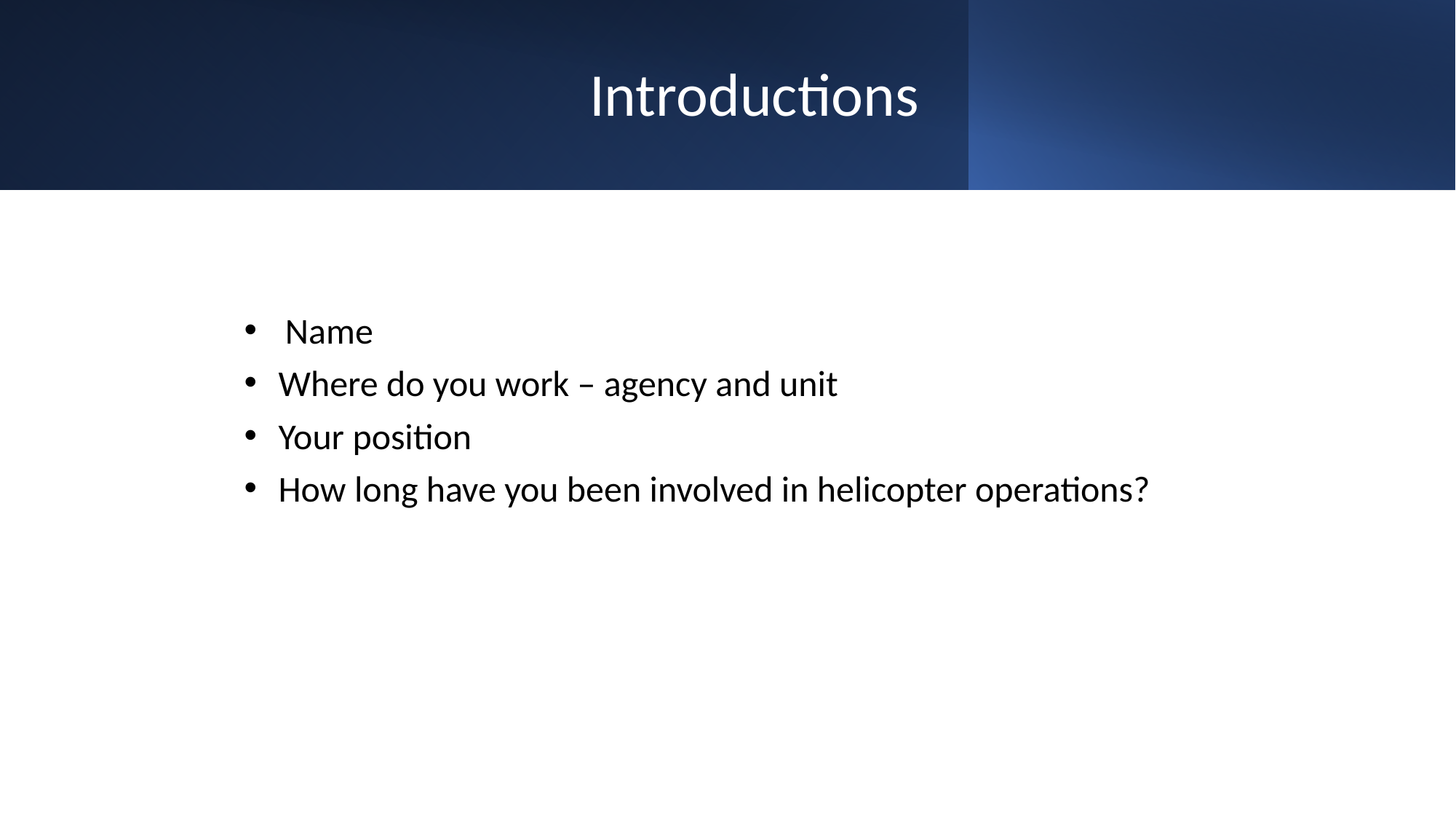

# Introductions
Name
Where do you work – agency and unit
Your position
How long have you been involved in helicopter operations?